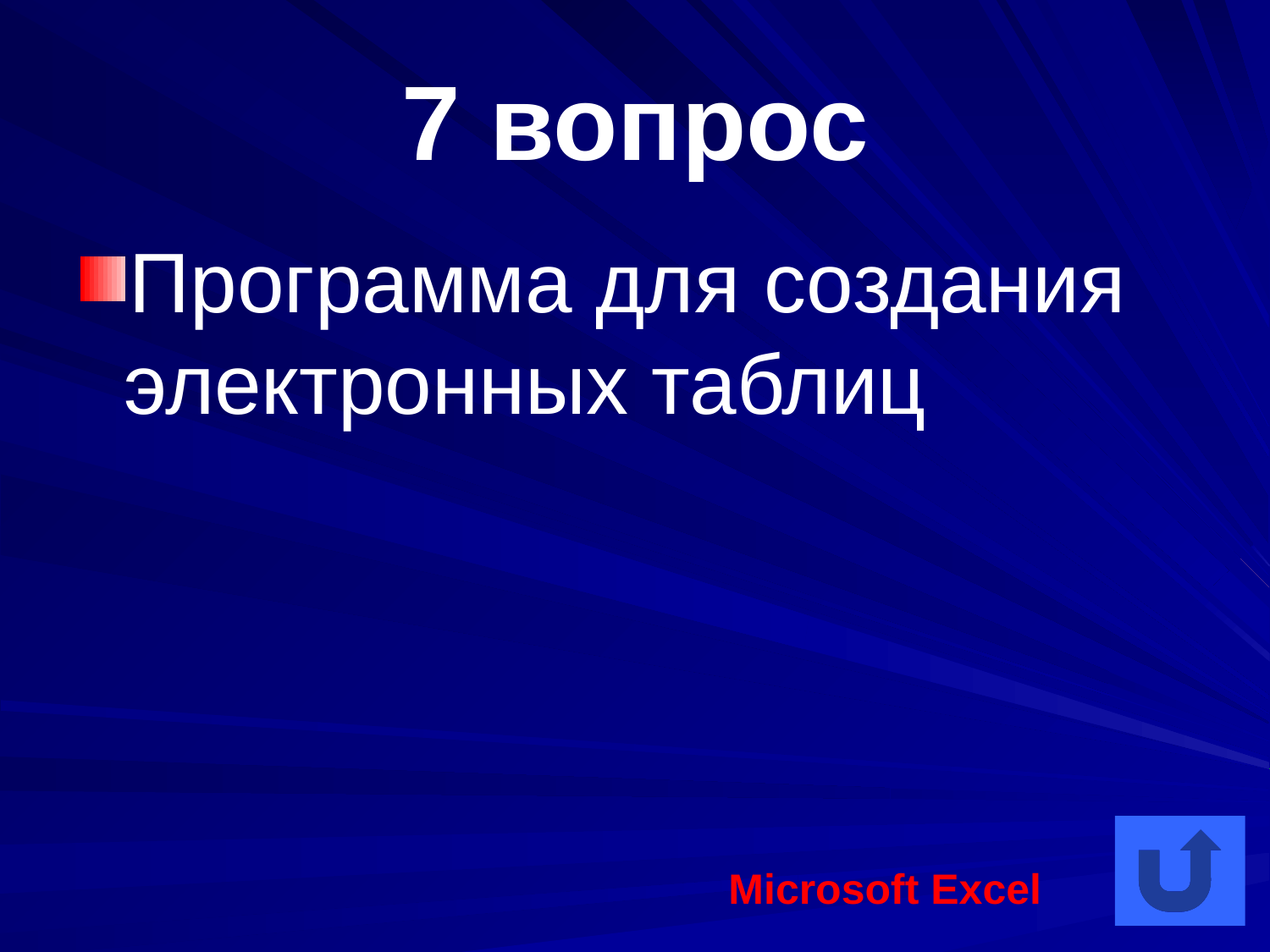

# 7 вопрос
Программа для создания электронных таблиц

Microsoft Exсel